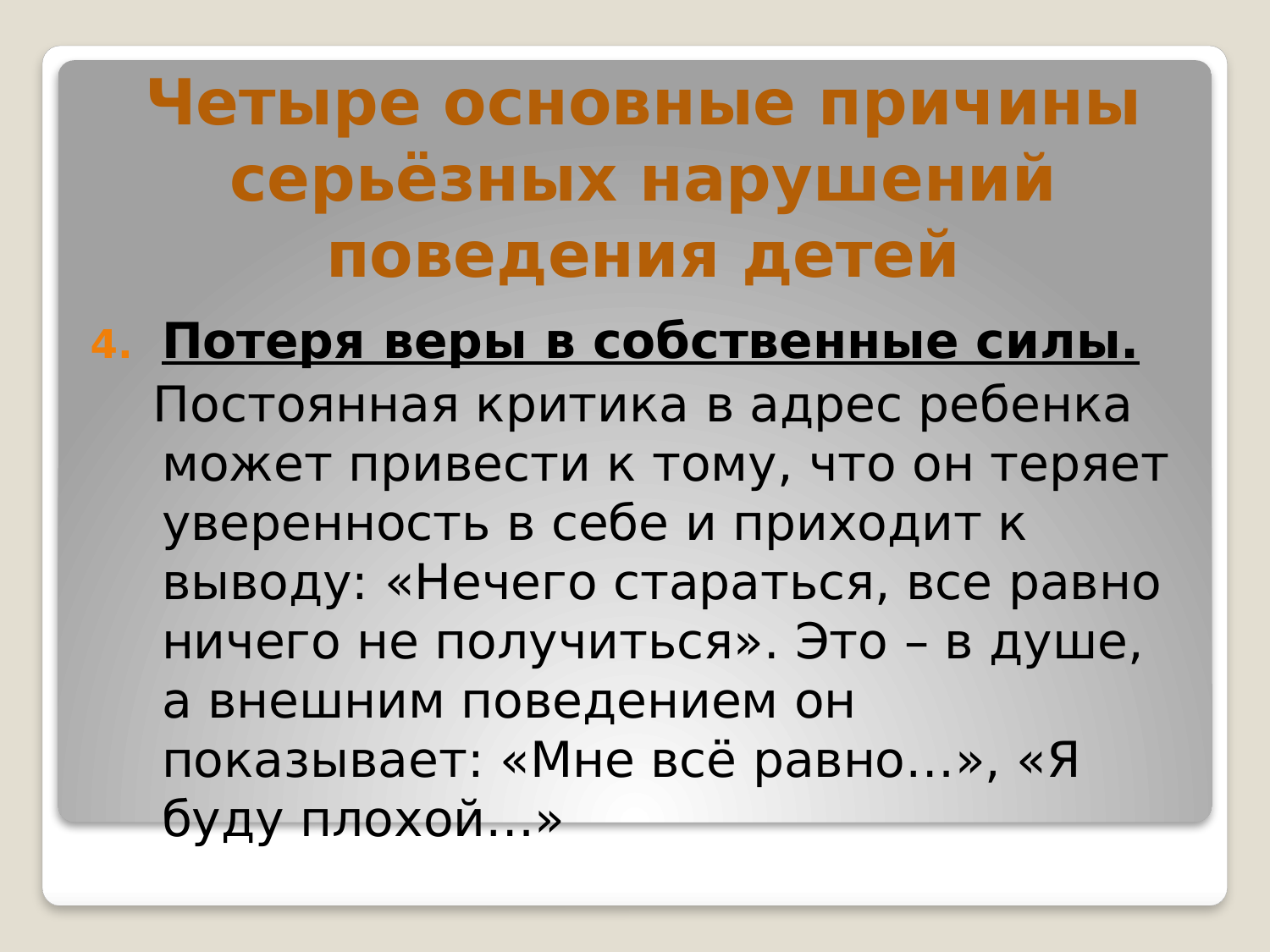

# Четыре основные причины серьёзных нарушений поведения детей
Потеря веры в собственные силы.
    Постоянная критика в адрес ребенка может привести к тому, что он теряет уверенность в себе и приходит к выводу: «Нечего стараться, все равно ничего не получиться». Это – в душе, а внешним поведением он показывает: «Мне всё равно…», «Я буду плохой…»